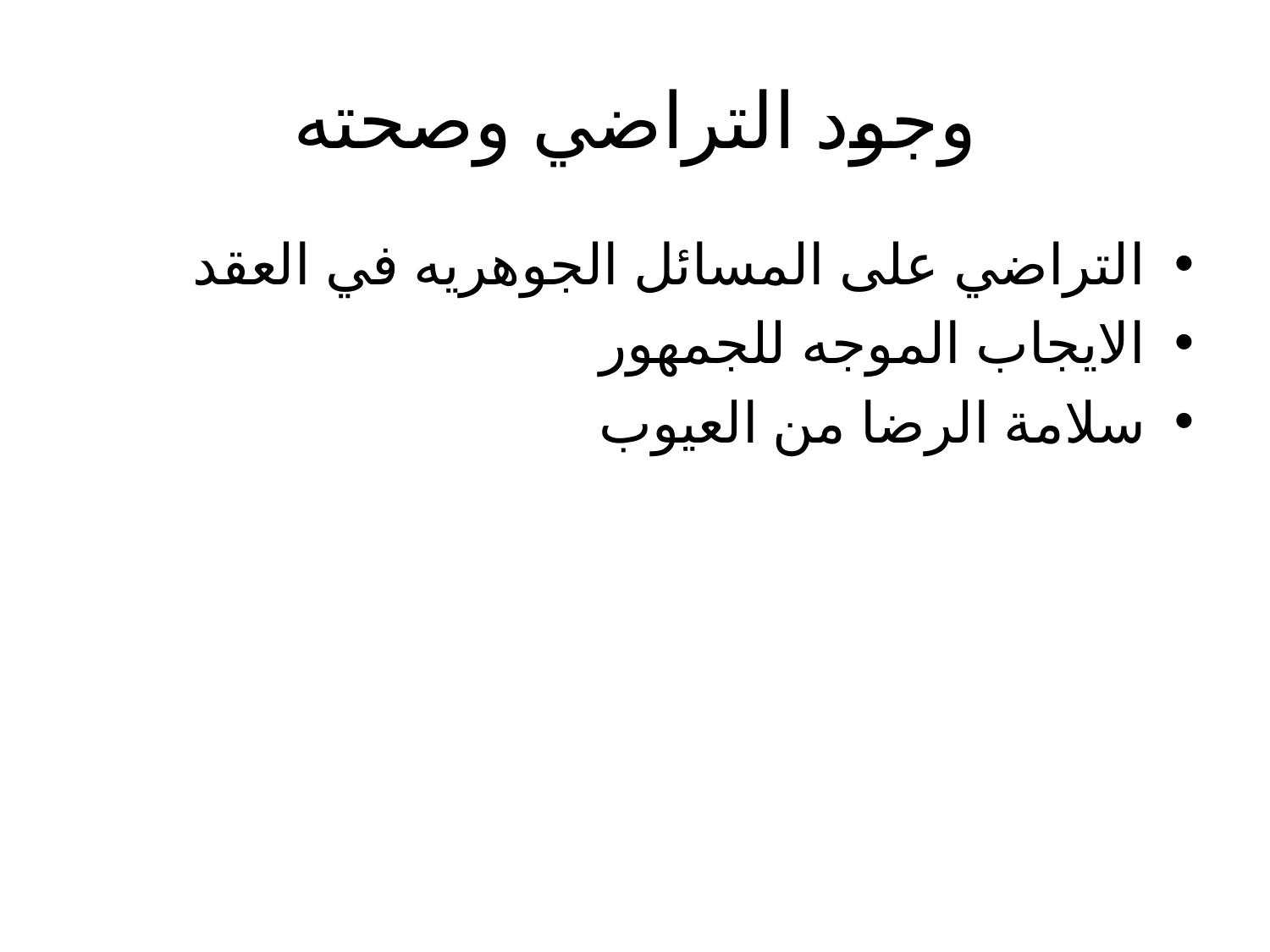

# وجود التراضي وصحته
التراضي على المسائل الجوهريه في العقد
الايجاب الموجه للجمهور
سلامة الرضا من العيوب